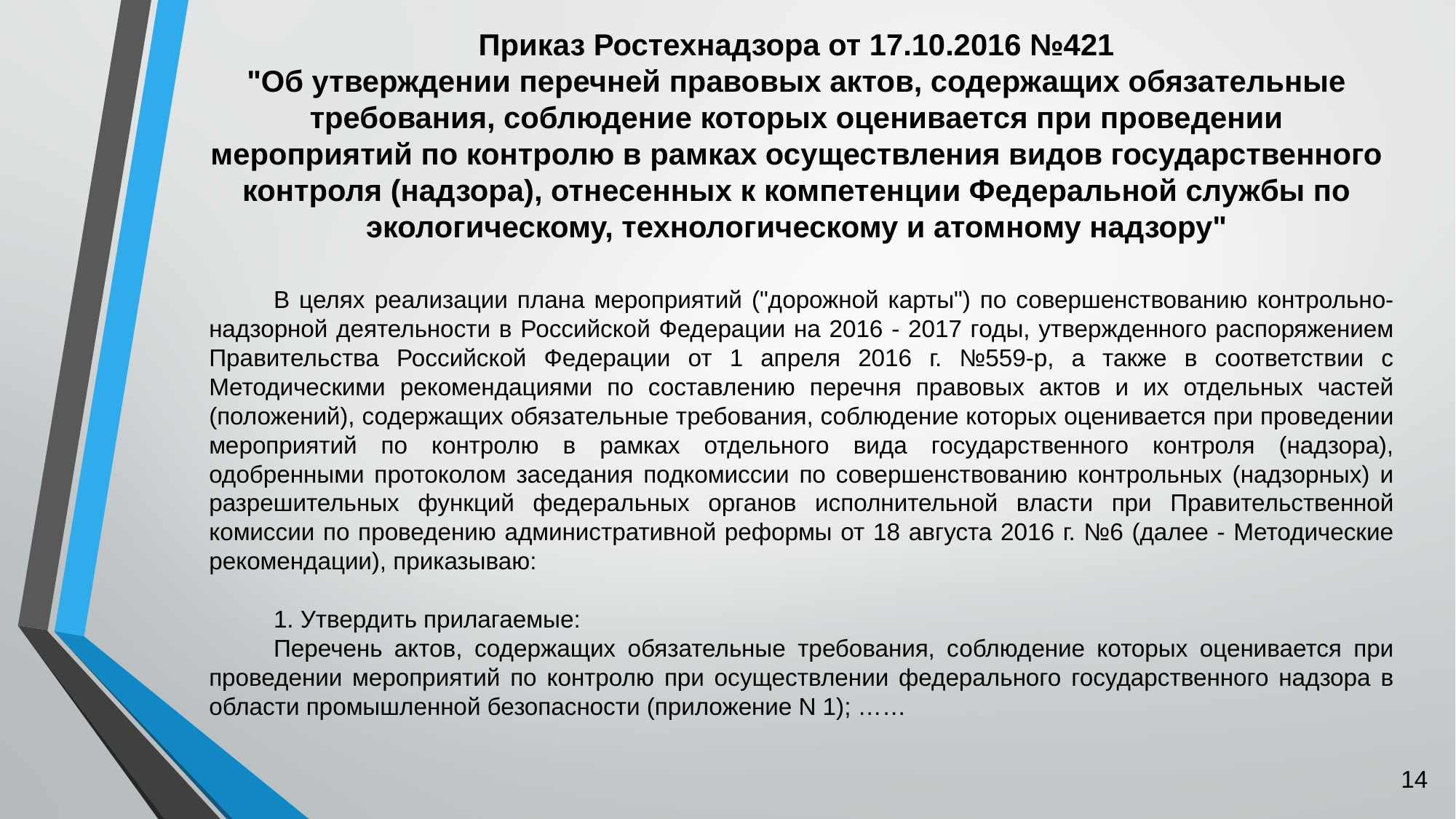

# Приказ Ростехнадзора от 17.10.2016 №421 "Об утверждении перечней правовых актов, содержащих обязательные требования, соблюдение которых оценивается при проведении мероприятий по контролю в рамках осуществления видов государственного контроля (надзора), отнесенных к компетенции Федеральной службы по экологическому, технологическому и атомному надзору"
В целях реализации плана мероприятий ("дорожной карты") по совершенствованию контрольно-надзорной деятельности в Российской Федерации на 2016 - 2017 годы, утвержденного распоряжением Правительства Российской Федерации от 1 апреля 2016 г. №559-р, а также в соответствии с Методическими рекомендациями по составлению перечня правовых актов и их отдельных частей (положений), содержащих обязательные требования, соблюдение которых оценивается при проведении мероприятий по контролю в рамках отдельного вида государственного контроля (надзора), одобренными протоколом заседания подкомиссии по совершенствованию контрольных (надзорных) и разрешительных функций федеральных органов исполнительной власти при Правительственной комиссии по проведению административной реформы от 18 августа 2016 г. №6 (далее - Методические рекомендации), приказываю:

1. Утвердить прилагаемые:
Перечень актов, содержащих обязательные требования, соблюдение которых оценивается при проведении мероприятий по контролю при осуществлении федерального государственного надзора в области промышленной безопасности (приложение N 1); ……
14